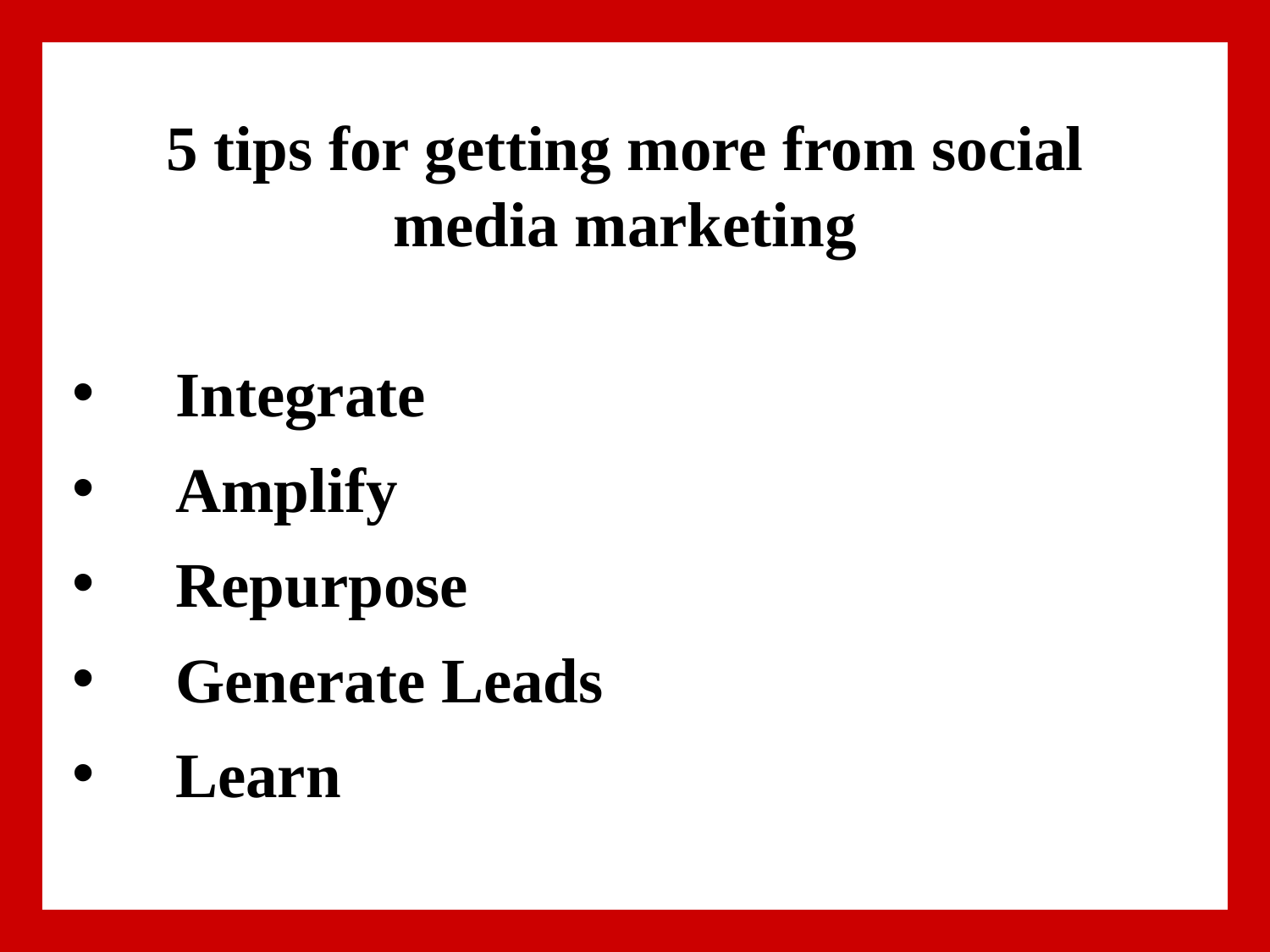

# 5 tips for getting more from social media marketing
Integrate
Amplify
Repurpose
Generate Leads
Learn